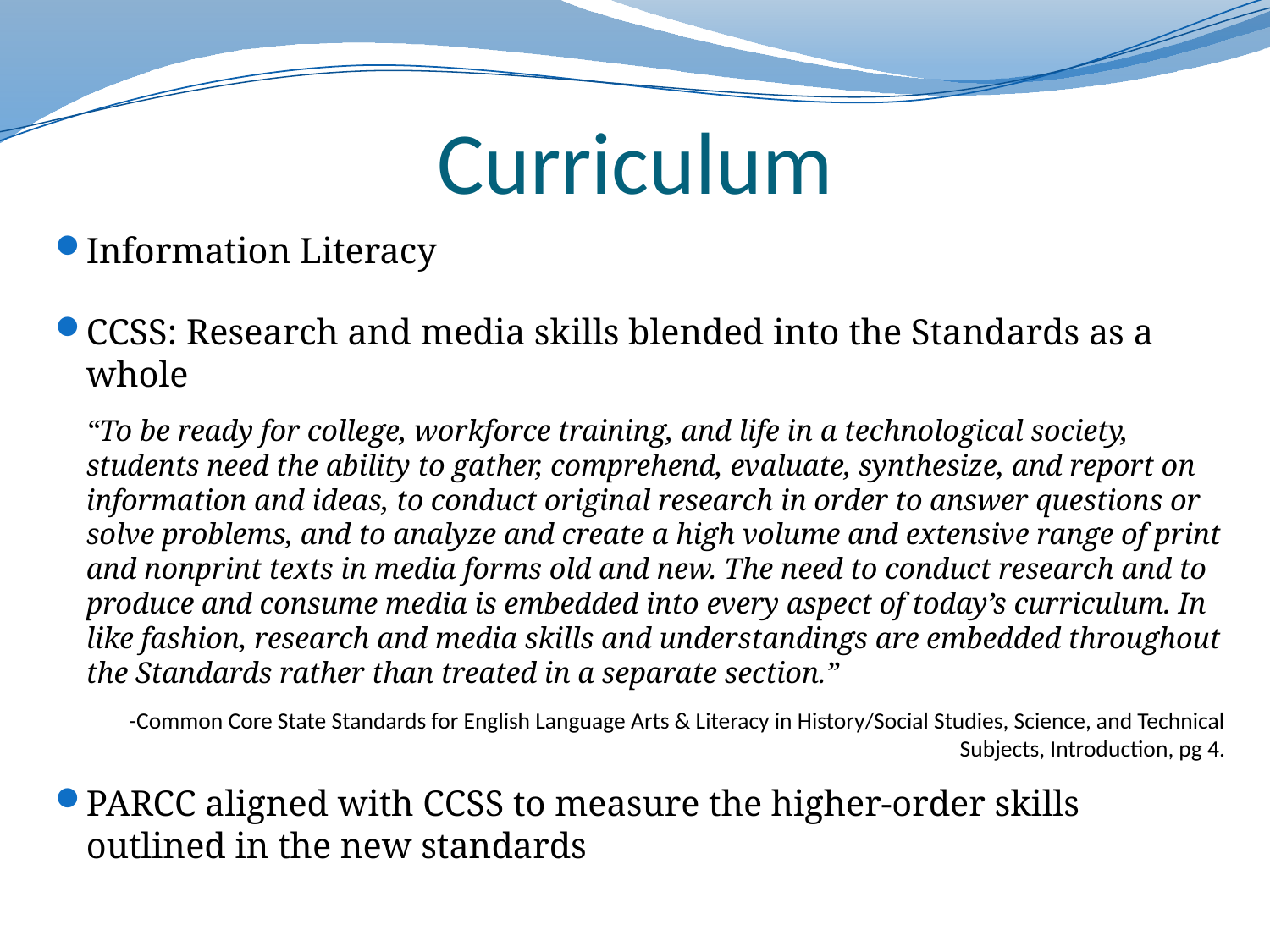

# Curriculum
Information Literacy

CCSS: Research and media skills blended into the Standards as a whole

“To be ready for college, workforce training, and life in a technological society, students need the ability to gather, comprehend, evaluate, synthesize, and report on information and ideas, to conduct original research in order to answer questions or solve problems, and to analyze and create a high volume and extensive range of print and nonprint texts in media forms old and new. The need to conduct research and to produce and consume media is embedded into every aspect of today’s curriculum. In like fashion, research and media skills and understandings are embedded throughout the Standards rather than treated in a separate section.”

-Common Core State Standards for English Language Arts & Literacy in History/Social Studies, Science, and Technical Subjects, Introduction, pg 4.

PARCC aligned with CCSS to measure the higher-order skills outlined in the new standards